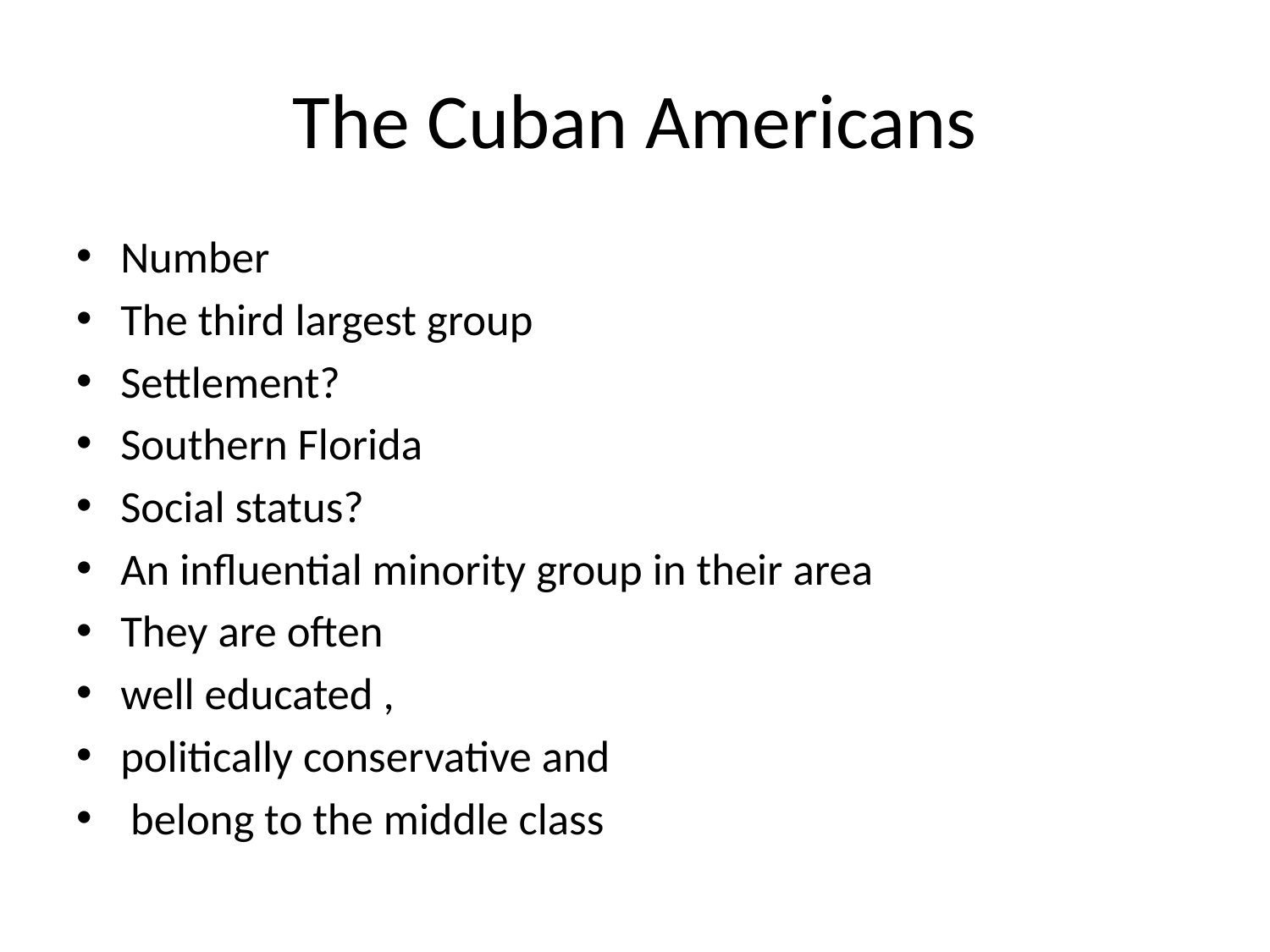

# The Cuban Americans
Number
The third largest group
Settlement?
Southern Florida
Social status?
An influential minority group in their area
They are often
well educated ,
politically conservative and
 belong to the middle class